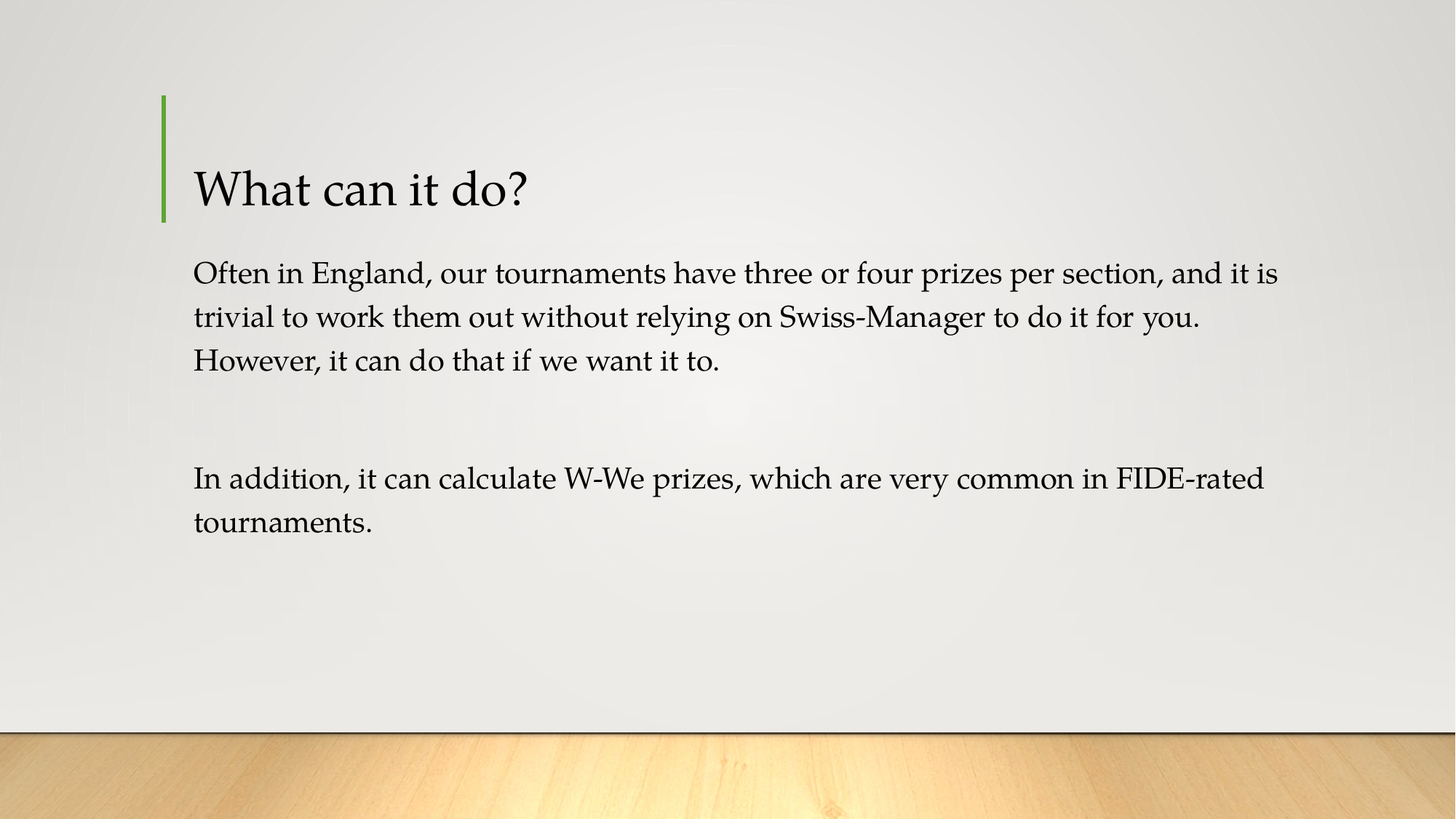

# What can it do?
Often in England, our tournaments have three or four prizes per section, and it is trivial to work them out without relying on Swiss-Manager to do it for you. However, it can do that if we want it to.

In addition, it can calculate W-We prizes, which are very common in FIDE-rated tournaments.